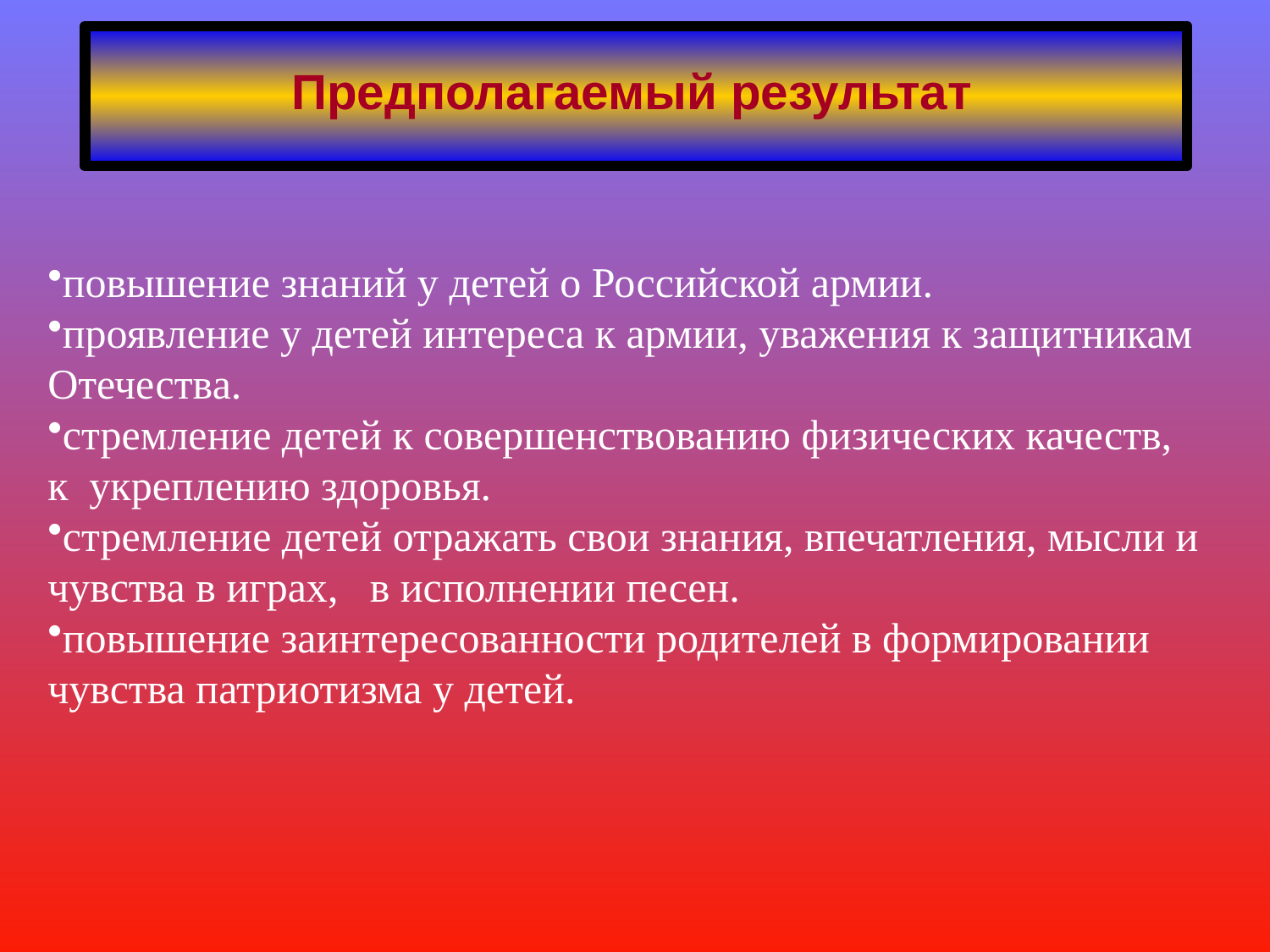

Предполагаемый результат
повышение знаний у детей о Российской армии.
проявление у детей интереса к армии, уважения к защитникам Отечества.
стремление детей к совершенствованию физических качеств,  к  укреплению здоровья.
стремление детей отражать свои знания, впечатления, мысли и чувства в играх,   в исполнении песен.
повышение заинтересованности родителей в формировании чувства патриотизма у детей.